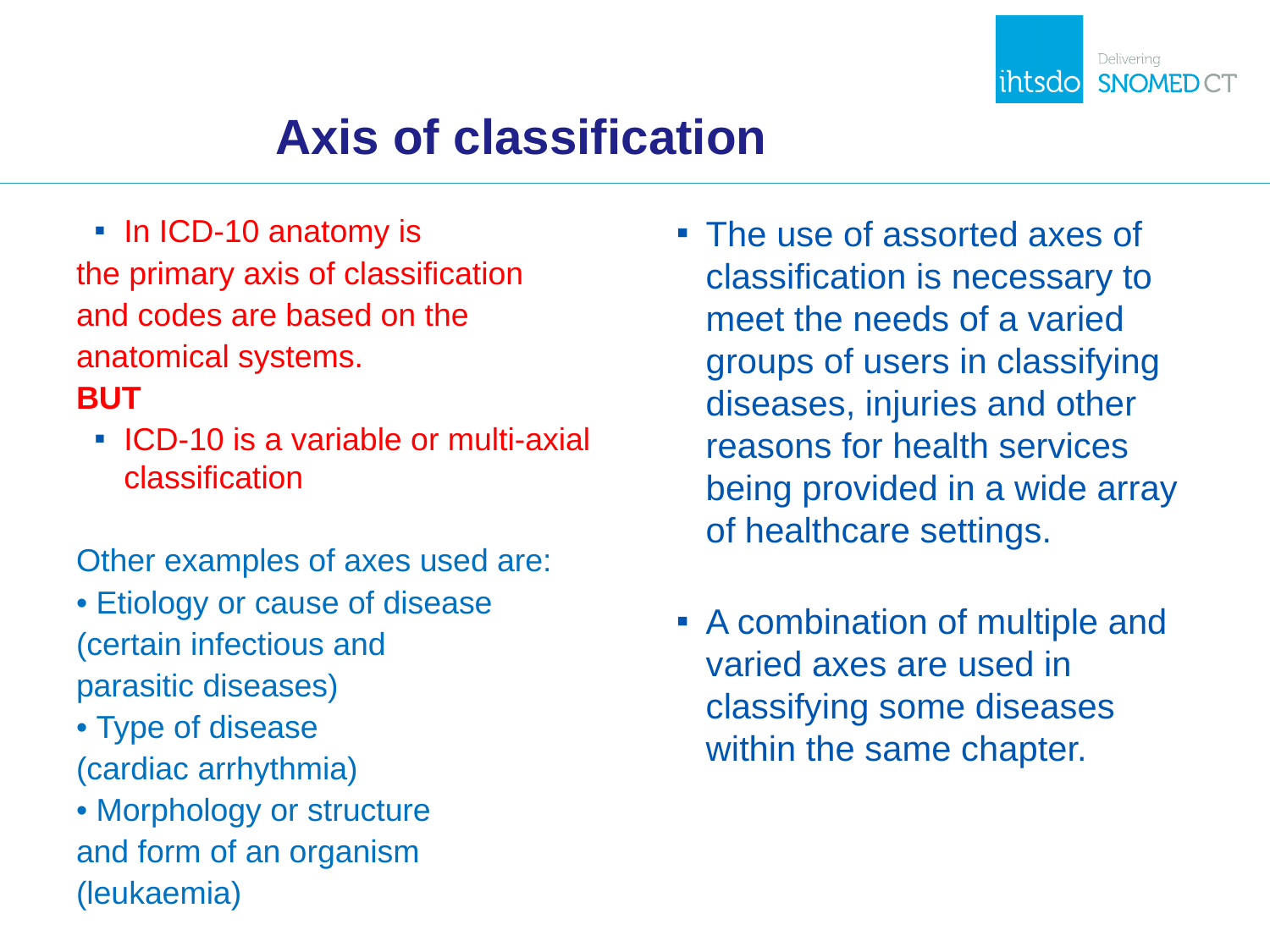

# Axis of classification
In ICD-10 anatomy is
the primary axis of classification
and codes are based on the
anatomical systems.
BUT
ICD-10 is a variable or multi-axial classification

Other examples of axes used are:
• Etiology or cause of disease
(certain infectious and
parasitic diseases)
• Type of disease
(cardiac arrhythmia)
• Morphology or structure
and form of an organism
(leukaemia)

The use of assorted axes of classification is necessary to meet the needs of a varied groups of users in classifying diseases, injuries and other reasons for health services being provided in a wide array of healthcare settings.

A combination of multiple and varied axes are used in classifying some diseases within the same chapter.